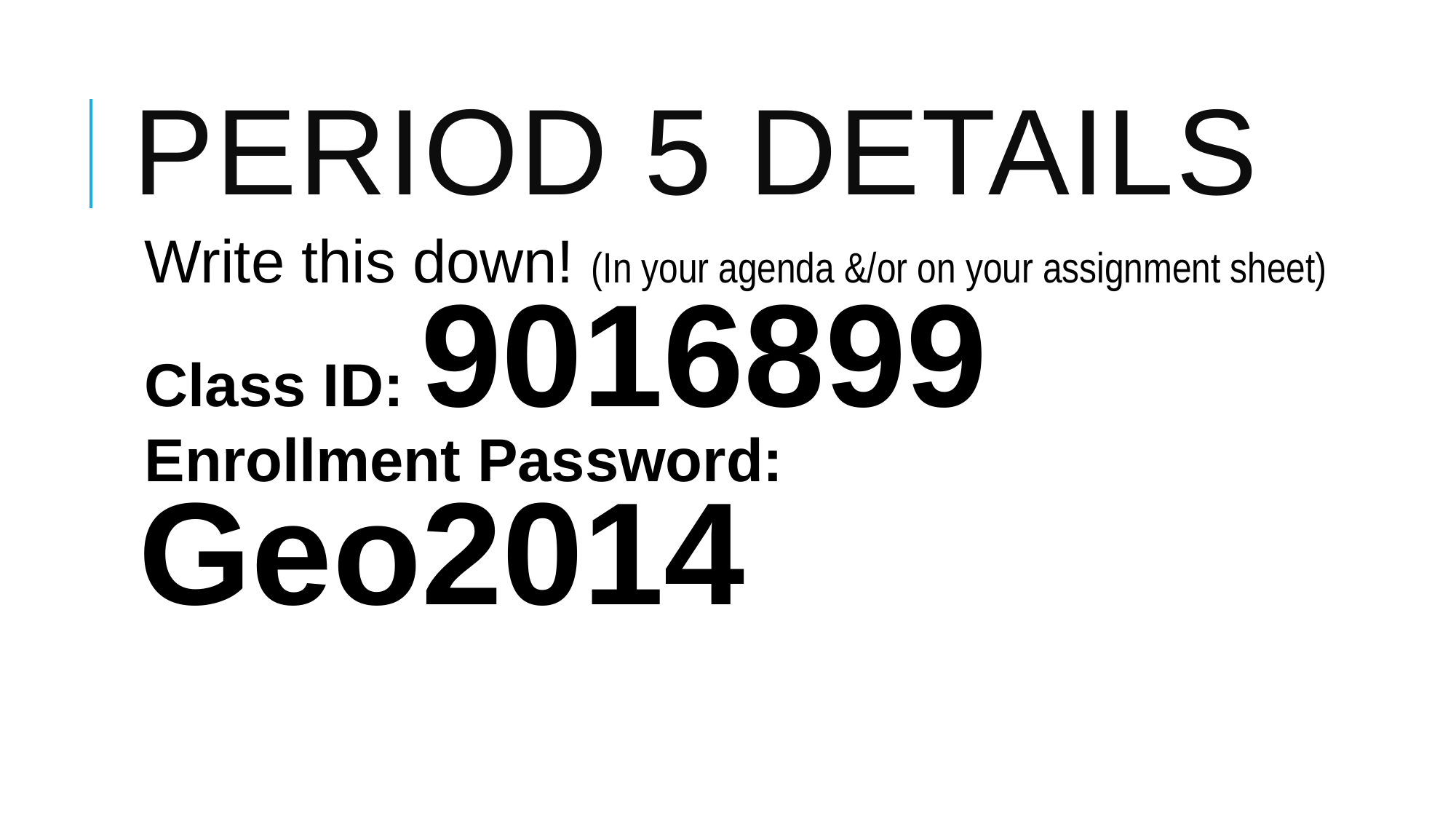

# Period 5 details
Write this down! (In your agenda &/or on your assignment sheet)
Class ID: 9016899
Enrollment Password: Geo2014